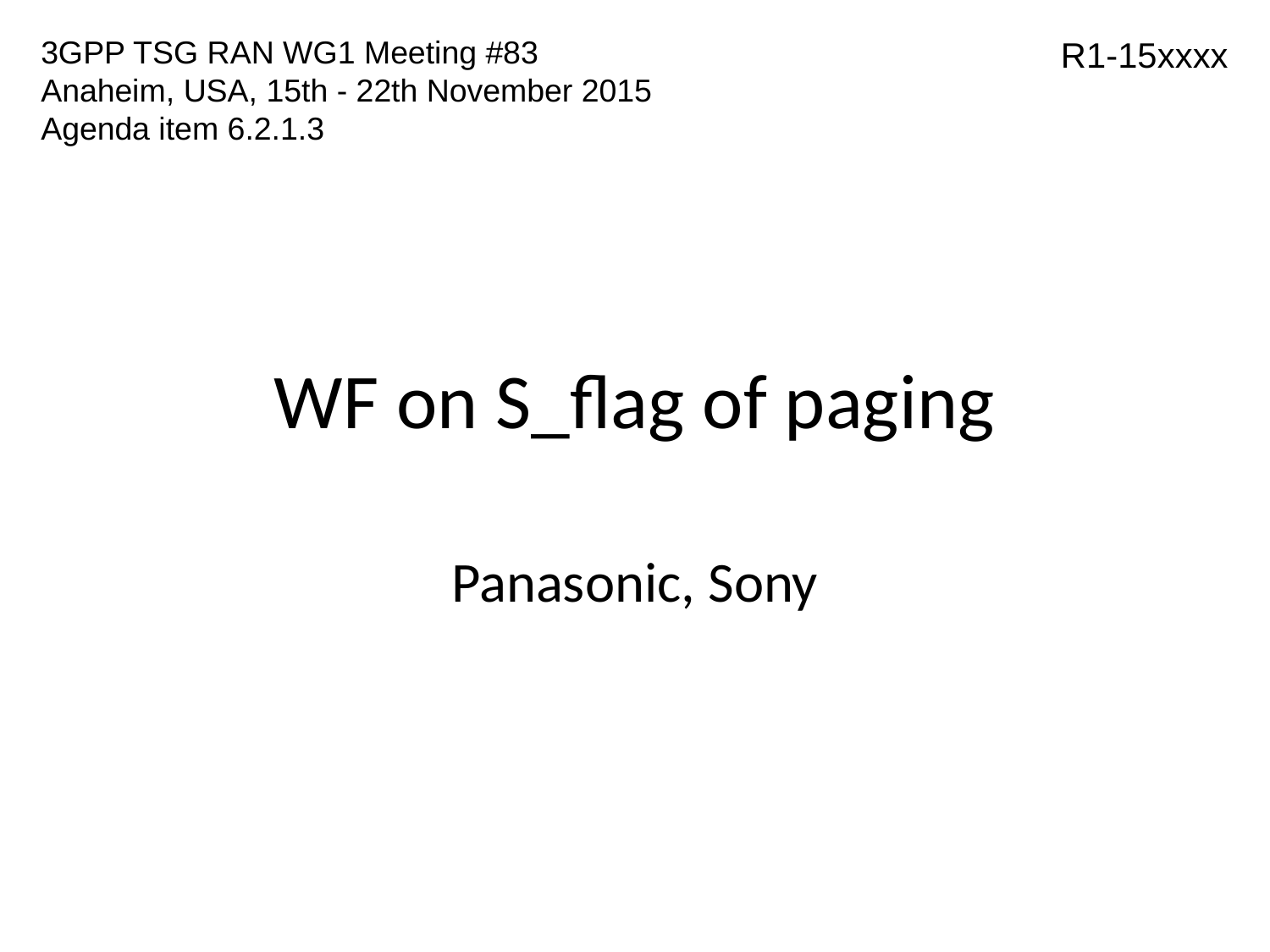

3GPP TSG RAN WG1 Meeting #83
Anaheim, USA, 15th - 22th November 2015
Agenda item 6.2.1.3
R1-15xxxx
# WF on S_flag of paging
Panasonic, Sony